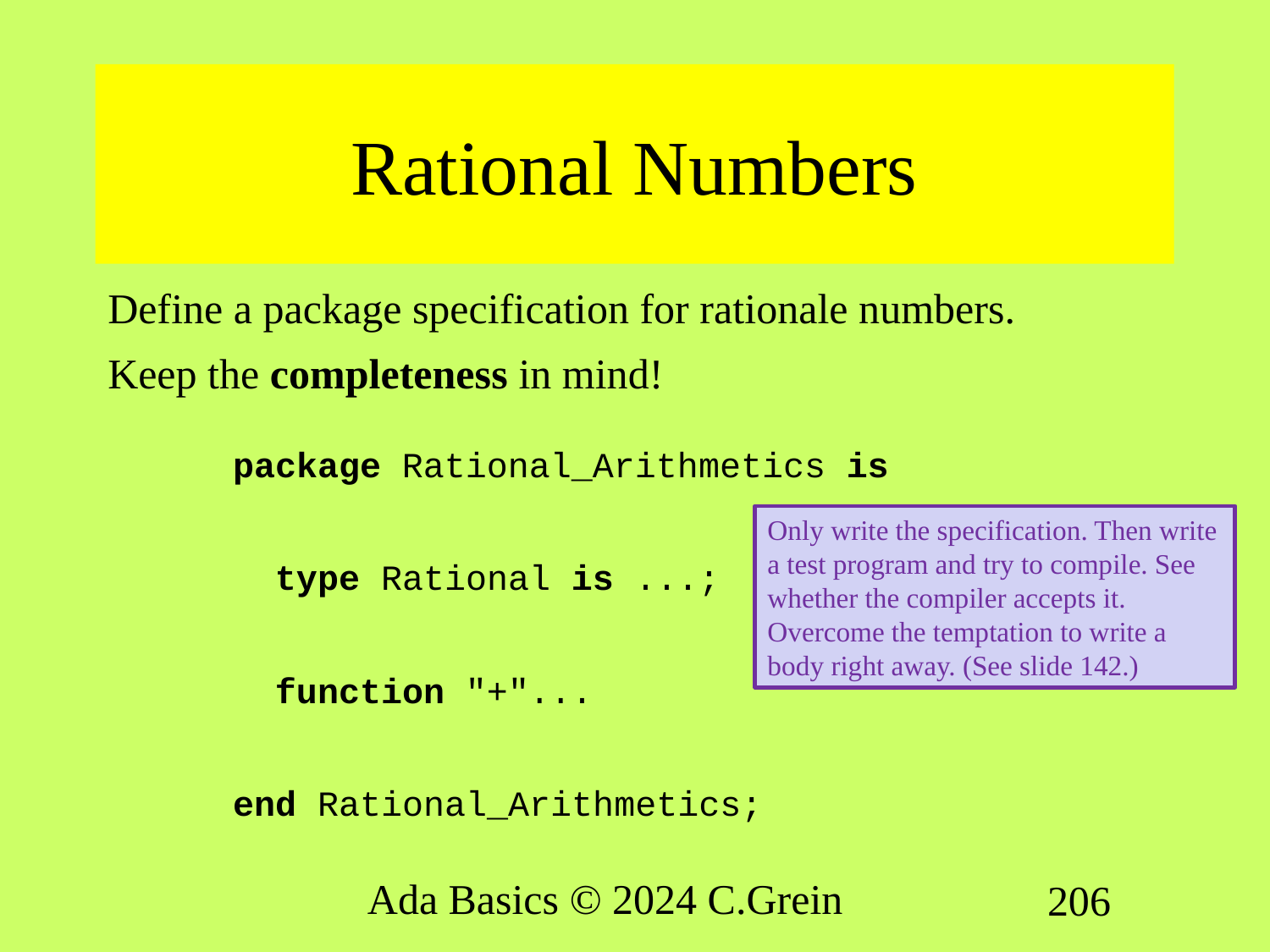

# Rational Numbers
Define a package specification for rationale numbers.
Keep the completeness in mind!

package Rational_Arithmetics is

  type Rational is ...;

  function "+"...

end Rational_Arithmetics;
Only write the specification. Then write a test program and try to compile. See whether the compiler accepts it.
Overcome the temptation to write a body right away. (See slide 142.)
Ada Basics © 2024 C.Grein
206